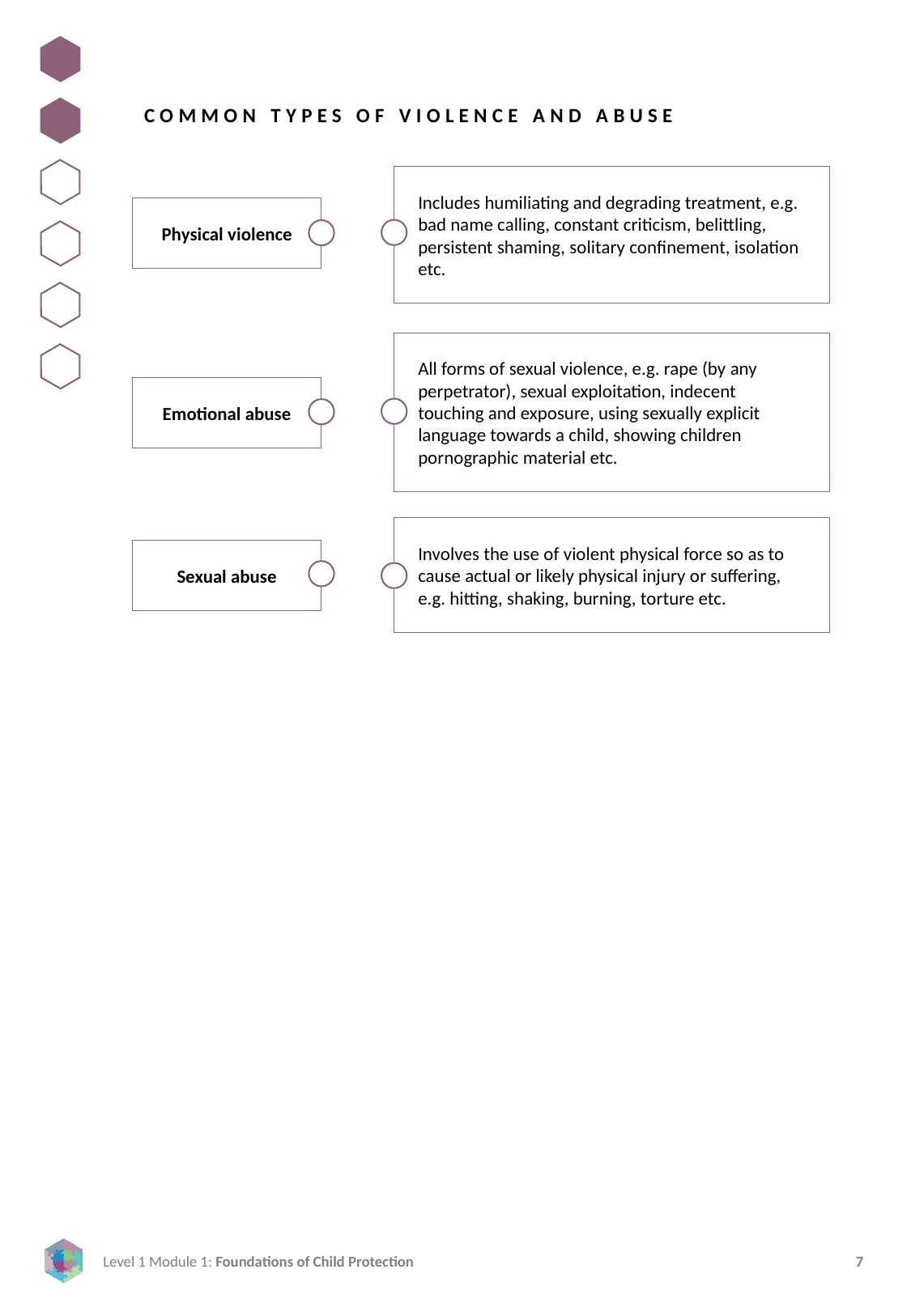

COMMON TYPES OF VIOLENCE AND ABUSE

Includes humiliating and degrading treatment, e.g. bad name calling, constant criticism, belittling, persistent shaming, solitary confinement, isolation etc.
Physical violence

All forms of sexual violence, e.g. rape (by any perpetrator), sexual exploitation, indecent touching and exposure, using sexually explicit language towards a child, showing children pornographic material etc.

Emotional abuse

Involves the use of violent physical force so as to cause actual or likely physical injury or suffering, e.g. hitting, shaking, burning, torture etc.
Sexual abuse